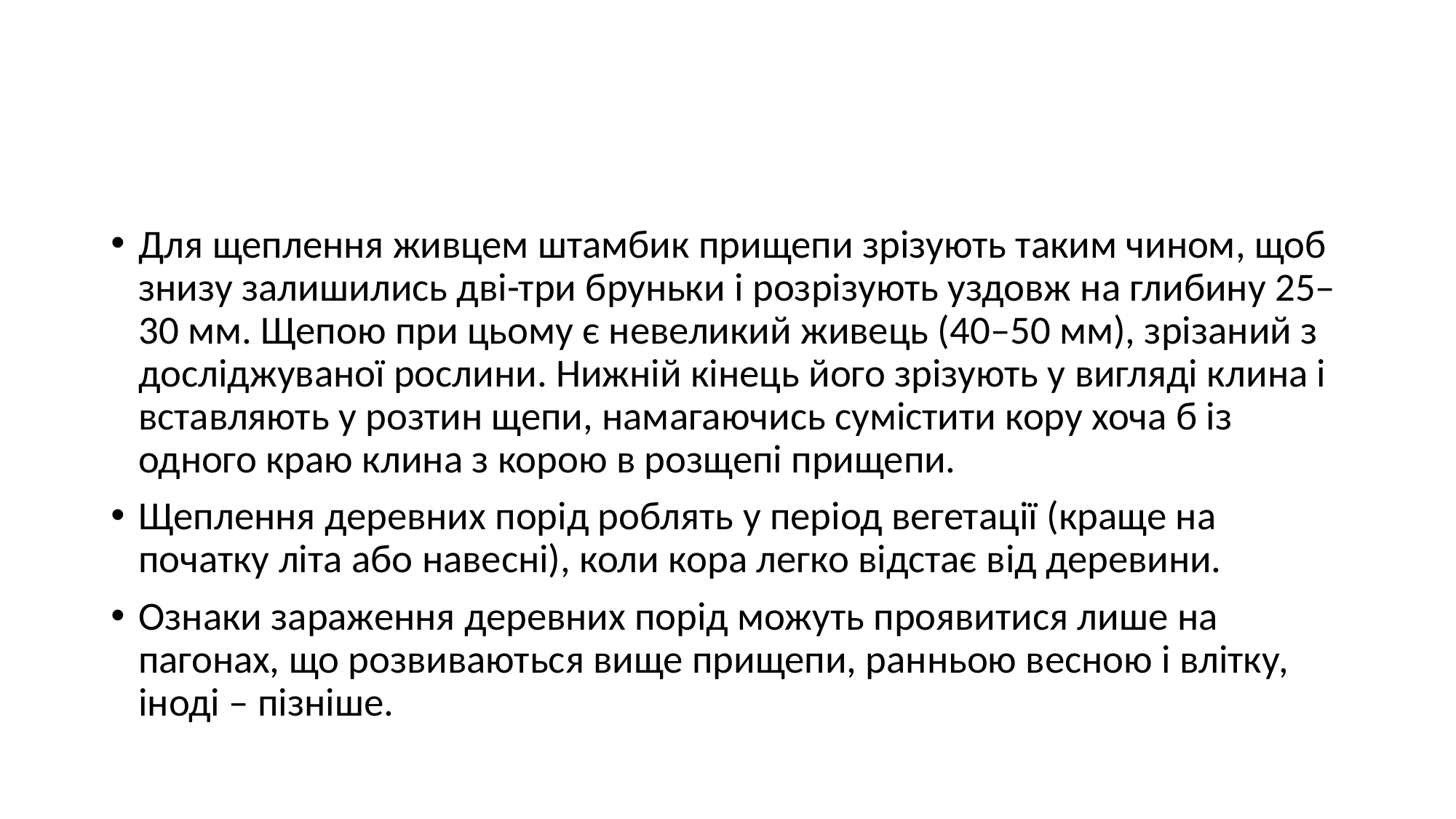

#
Для щеплення живцем штамбик прищепи зрізують таким чином, щоб знизу залишились дві-три бруньки і розрізують уздовж на глибину 25–30 мм. Щепою при цьому є невеликий живець (40–50 мм), зрізаний з досліджуваної рослини. Нижній кінець його зрізують у вигляді клина і вставляють у розтин щепи, намагаючись сумістити кору хоча б із одного краю клина з корою в розщепі прищепи.
Щеплення деревних порід роблять у період вегетації (краще на початку літа або навесні), коли кора легко відстає від деревини.
Ознаки зараження деревних порід можуть проявитися лише на пагонах, що розвиваються вище прищепи, ранньою весною і влітку, іноді – пізніше.